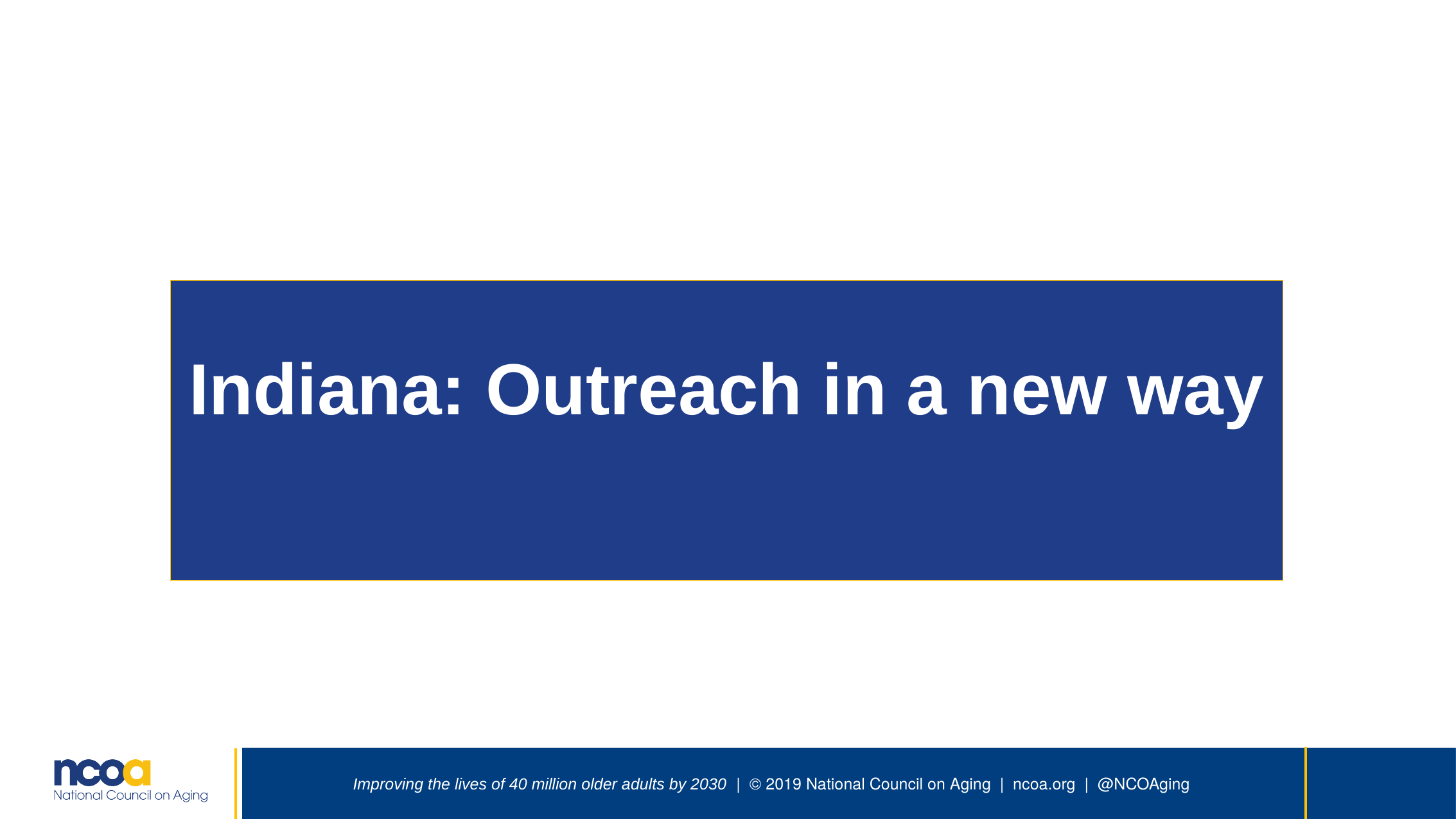

# Indiana: Outreach in a new way